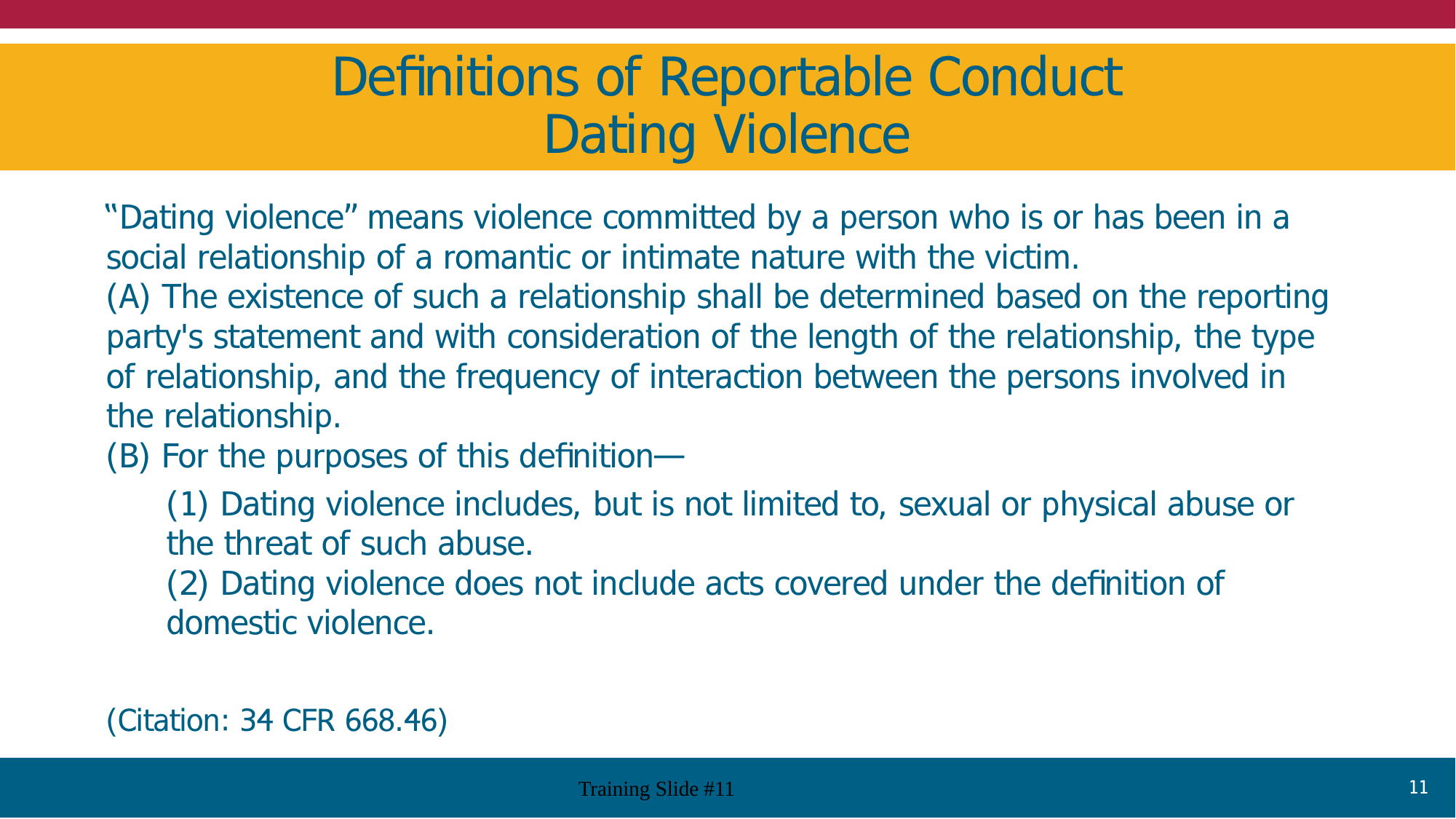

# Definitions of Reportable Conduct Dating Violence
“Dating violence” means violence committed by a person who is or has been in a social relationship of a romantic or intimate nature with the victim.
(A) The existence of such a relationship shall be determined based on the reporting party's statement and with consideration of the length of the relationship, the type of relationship, and the frequency of interaction between the persons involved in the relationship.
(B) For the purposes of this definition—
	(1) Dating violence includes, but is not limited to, sexual or physical abuse or the threat of such abuse.
(2) Dating violence does not include acts covered under the definition of domestic violence.

(Citation: 34 CFR 668.46)
11
Training Slide #11